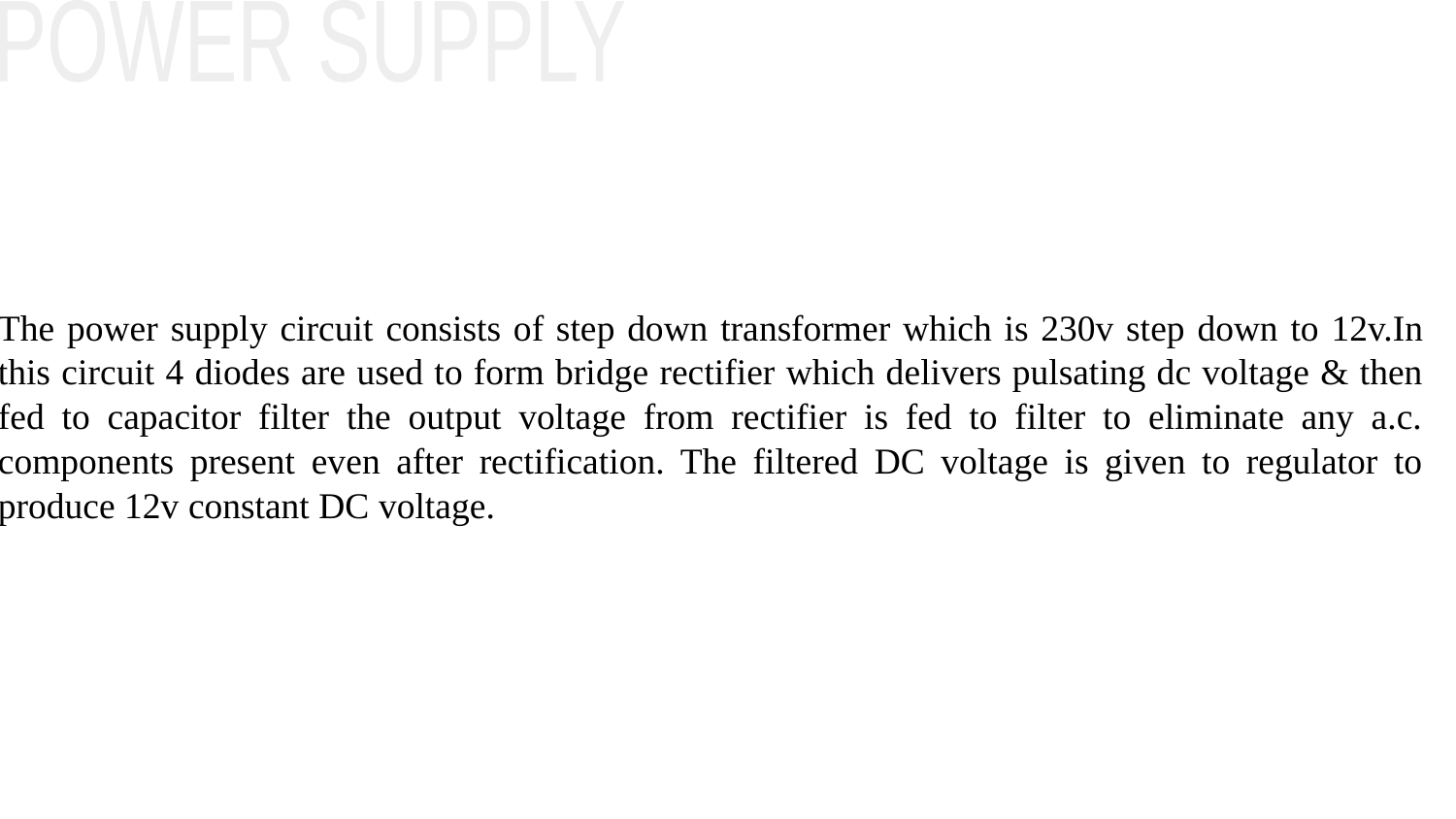

POWER SUPPLY

The power supply circuit consists of step down transformer which is 230v step down to 12v.In this circuit 4 diodes are used to form bridge rectifier which delivers pulsating dc voltage & then fed to capacitor filter the output voltage from rectifier is fed to filter to eliminate any a.c. components present even after rectification. The filtered DC voltage is given to regulator to produce 12v constant DC voltage.